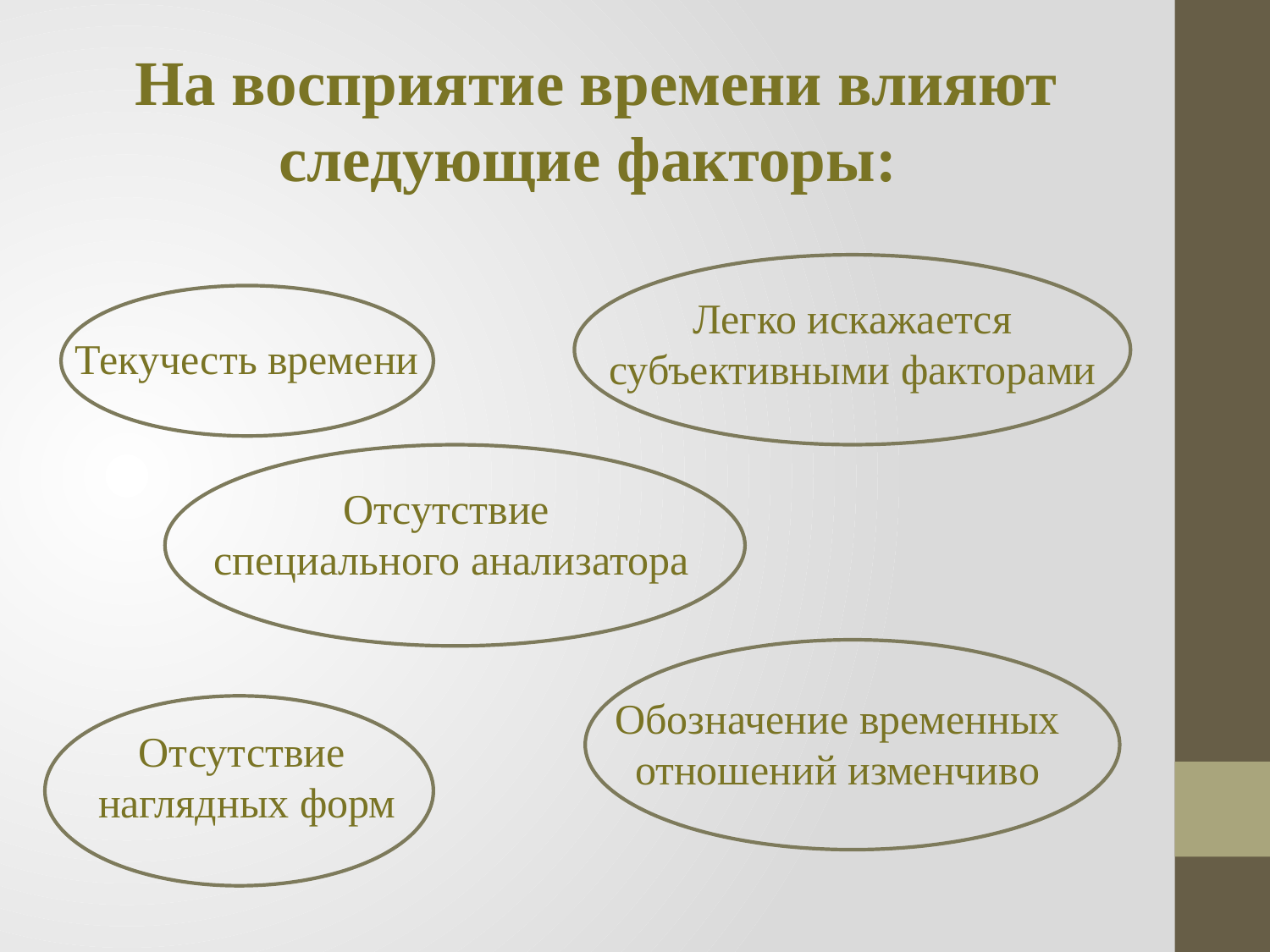

На восприятие времени влияют следующие факторы:

Легко искажается субъективными факторами
Текучесть времени

Отсутствие
специального анализатора

Обозначение временных отношений изменчиво

Отсутствие
наглядных форм